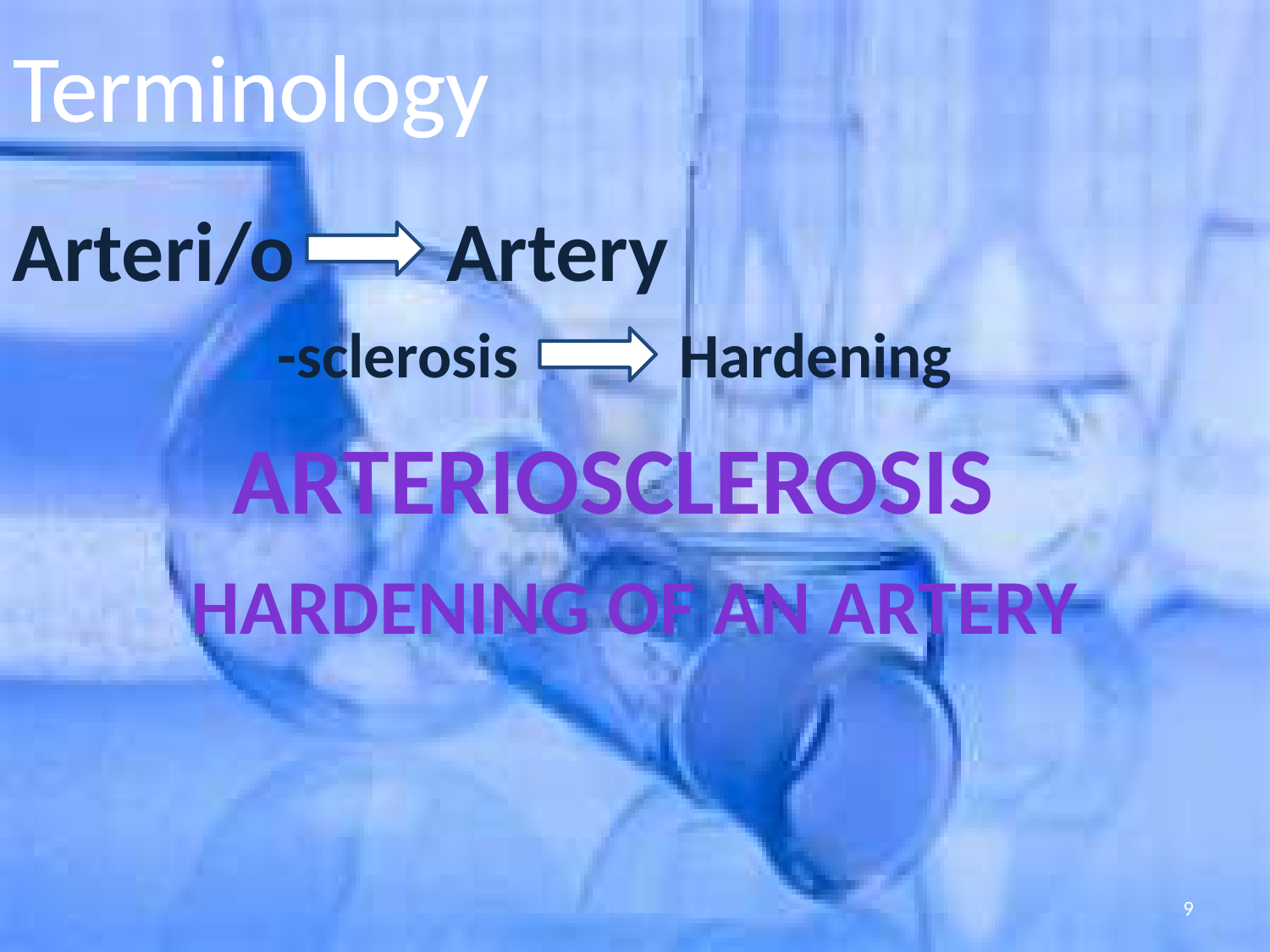

Terminology

Arteri/o
Artery

-sclerosis
Hardening

Arteriosclerosis
Hardening of an artery
9